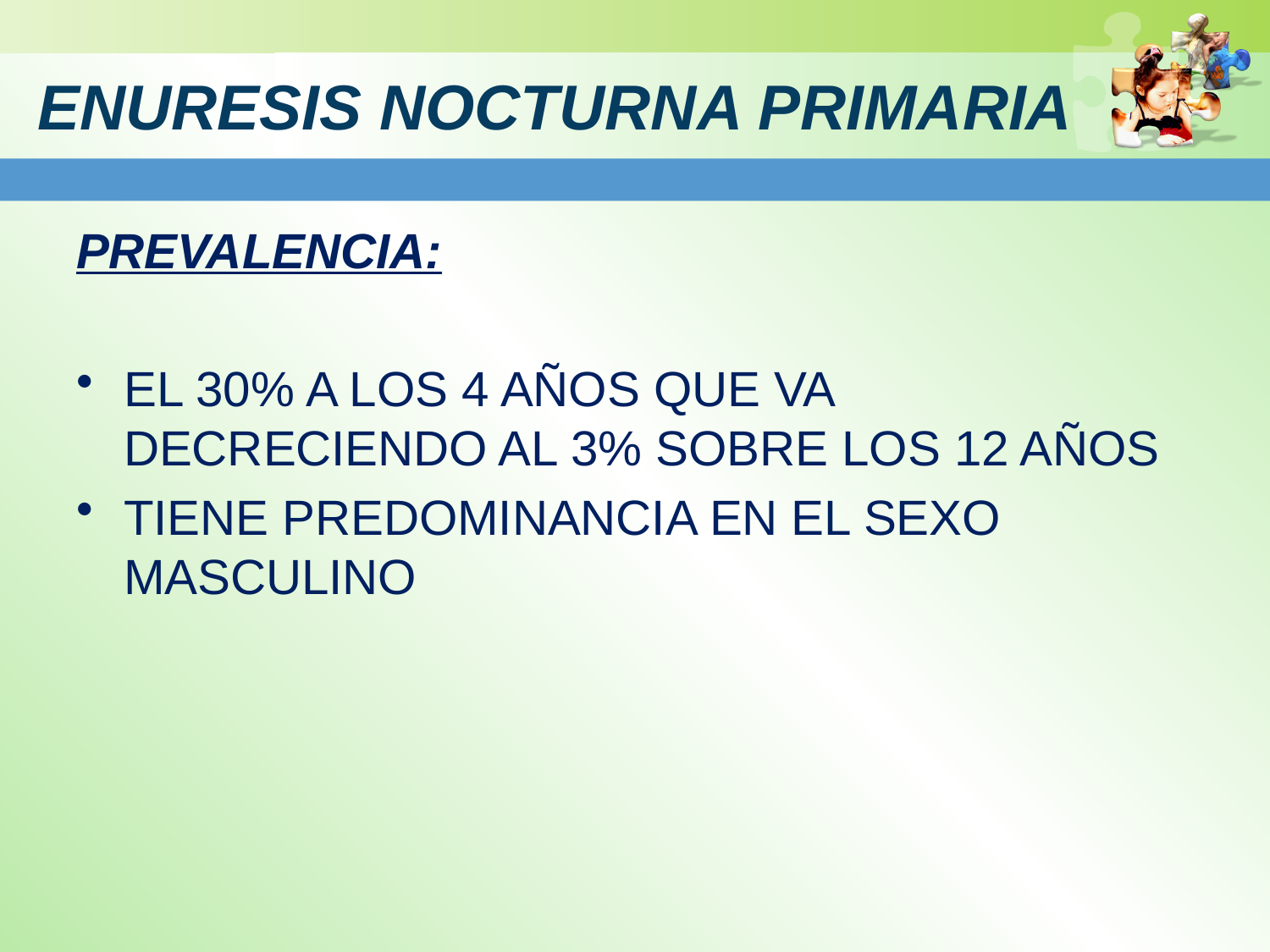

# ENURESIS NOCTURNA PRIMARIA
PREVALENCIA:

EL 30% A LOS 4 AÑOS QUE VA DECRECIENDO AL 3% SOBRE LOS 12 AÑOS
TIENE PREDOMINANCIA EN EL SEXO MASCULINO